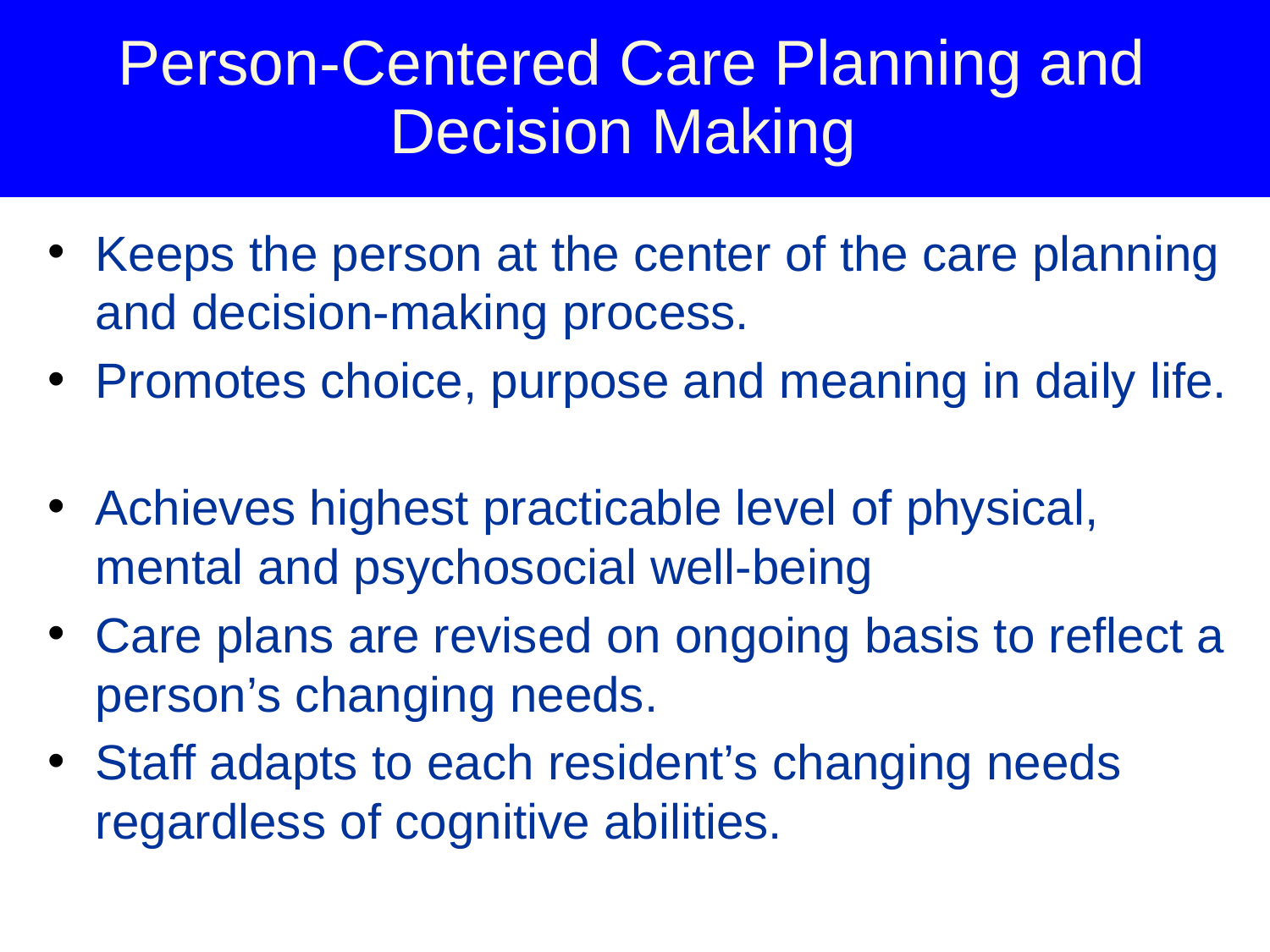

# Person-Centered Care Planning and Decision Making
Keeps the person at the center of the care planning and decision-making process.
Promotes choice, purpose and meaning in daily life.
Achieves highest practicable level of physical, mental and psychosocial well-being
Care plans are revised on ongoing basis to reflect a person’s changing needs.
Staff adapts to each resident’s changing needs regardless of cognitive abilities.